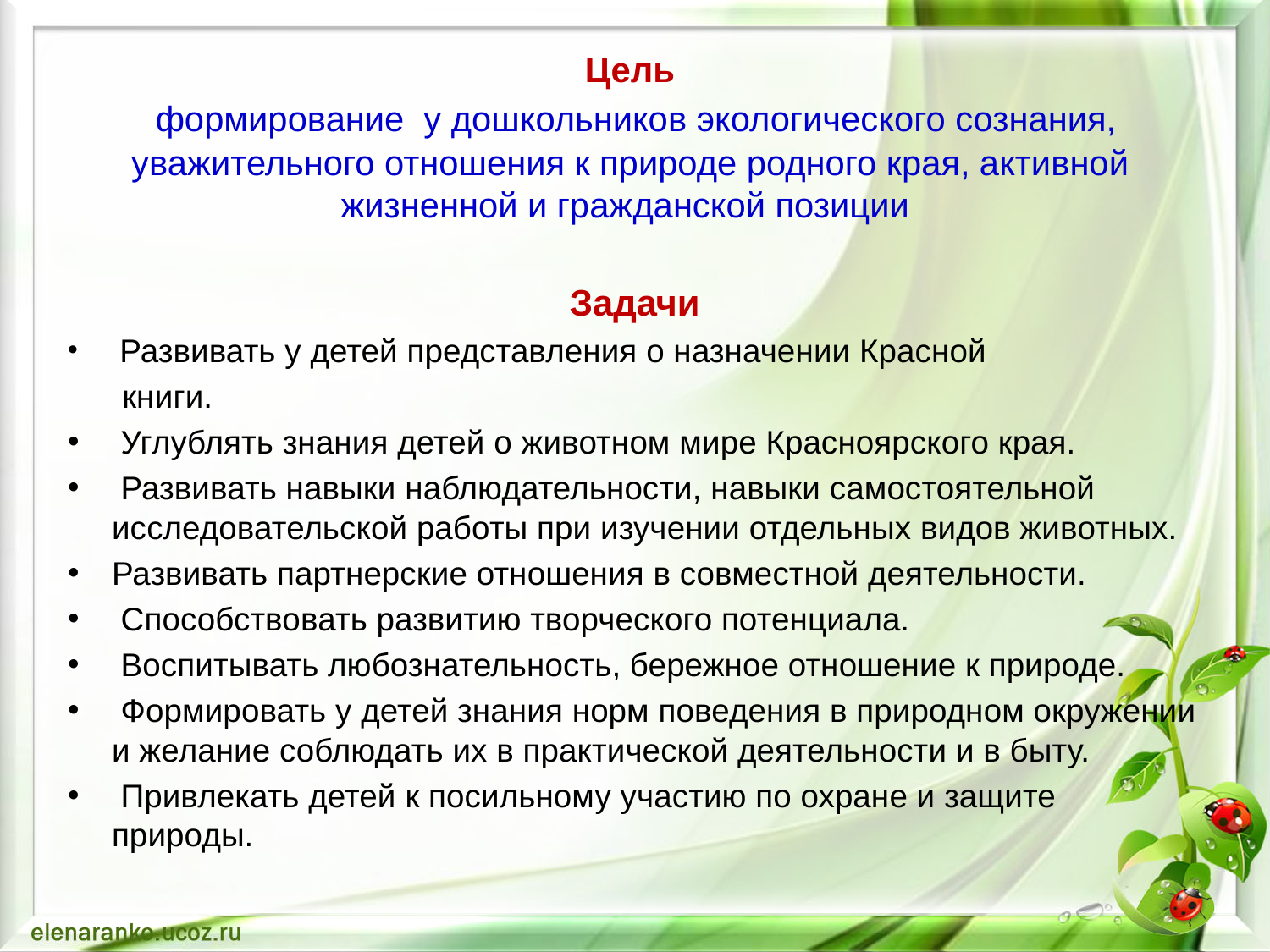

# Цель формирование  у дошкольников экологического сознания, уважительного отношения к природе родного края, активной жизненной и гражданской позиции

Задачи
 Развивать у детей представления о назначении Красной
      книги.
 Углублять знания детей о животном мире Красноярского края.
 Развивать навыки наблюдательности, навыки самостоятельной    исследовательской работы при изучении отдельных видов животных.
Развивать партнерские отношения в совместной деятельности.
 Способствовать развитию творческого потенциала.
 Воспитывать любознательность, бережное отношение к природе.
 Формировать у детей знания норм поведения в природном окружении и желание соблюдать их в практической деятельности и в быту.
 Привлекать детей к посильному участию по охране и защите природы.